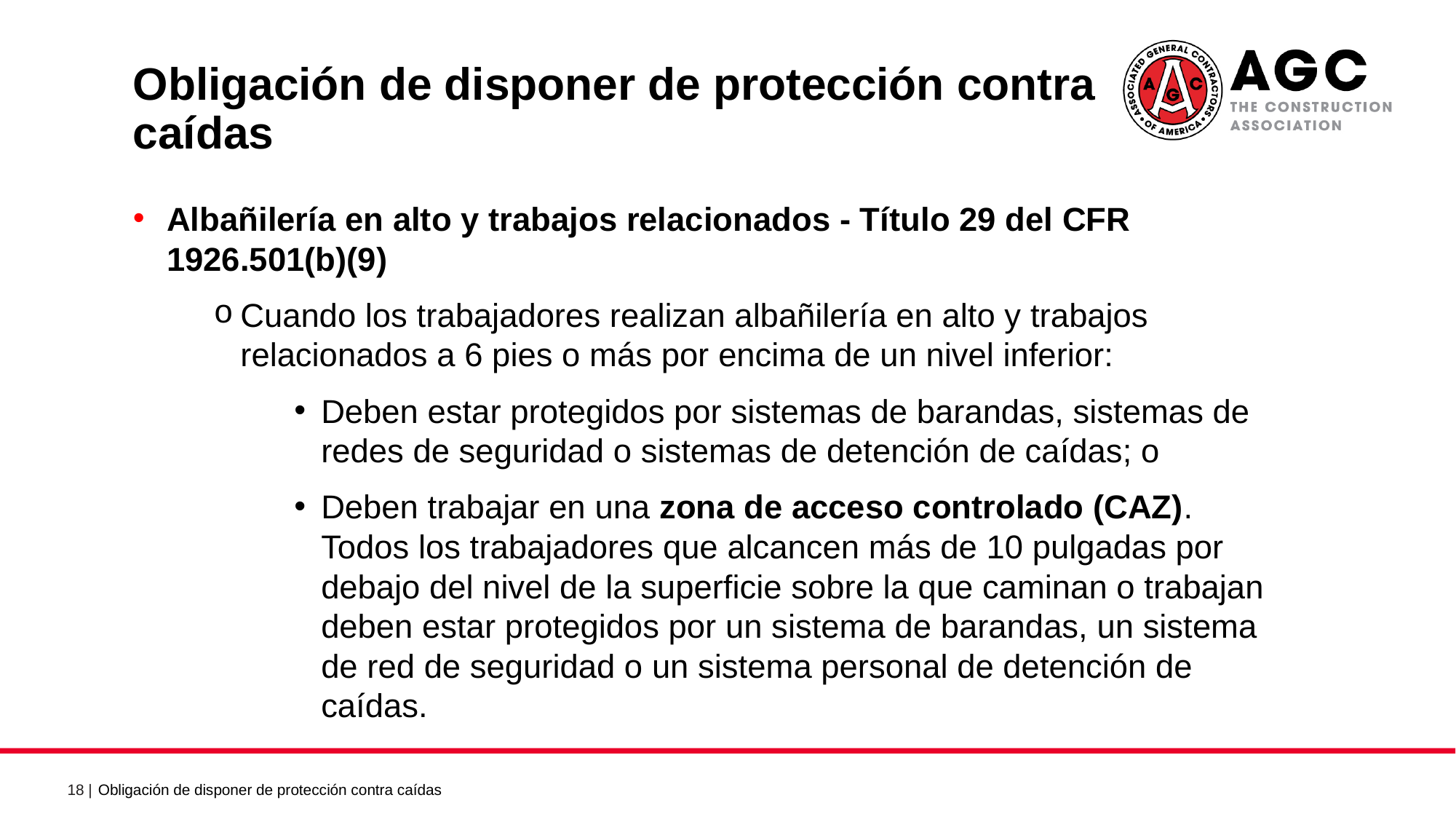

Obligación de disponer de protección contra caídas 8
Albañilería en alto y trabajos relacionados - Título 29 del CFR 1926.501(b)(9)
Cuando los trabajadores realizan albañilería en alto y trabajos relacionados a 6 pies o más por encima de un nivel inferior:
Deben estar protegidos por sistemas de barandas, sistemas de redes de seguridad o sistemas de detención de caídas; o
Deben trabajar en una zona de acceso controlado (CAZ). Todos los trabajadores que alcancen más de 10 pulgadas por debajo del nivel de la superficie sobre la que caminan o trabajan deben estar protegidos por un sistema de barandas, un sistema de red de seguridad o un sistema personal de detención de caídas.
Obligación de disponer de protección contra caídas